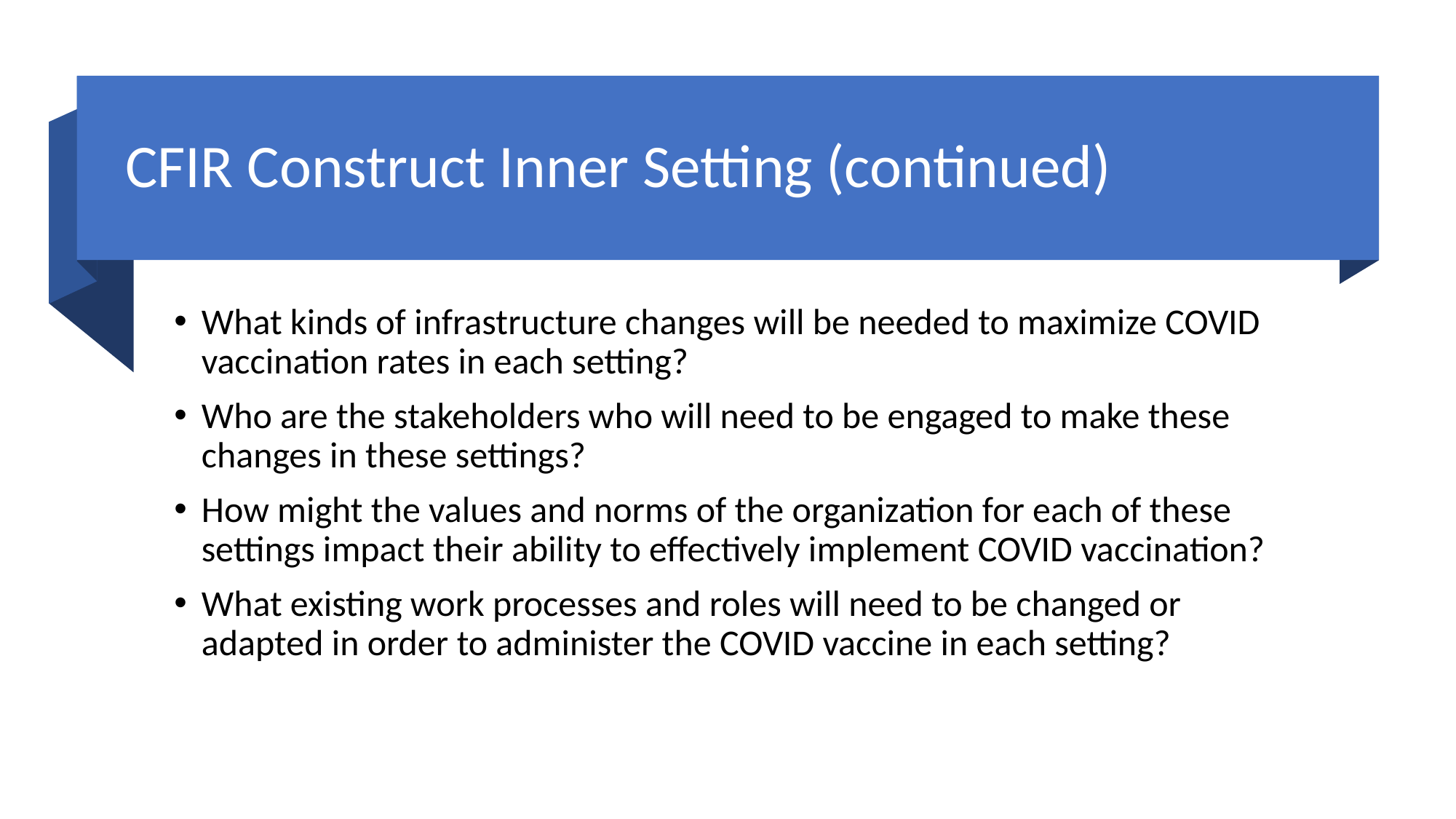

# CFIR Construct Inner Setting (continued)

What kinds of infrastructure changes will be needed to maximize COVID vaccination rates in each setting?
Who are the stakeholders who will need to be engaged to make these changes in these settings?
How might the values and norms of the organization for each of these settings impact their ability to effectively implement COVID vaccination?
What existing work processes and roles will need to be changed or adapted in order to administer the COVID vaccine in each setting?